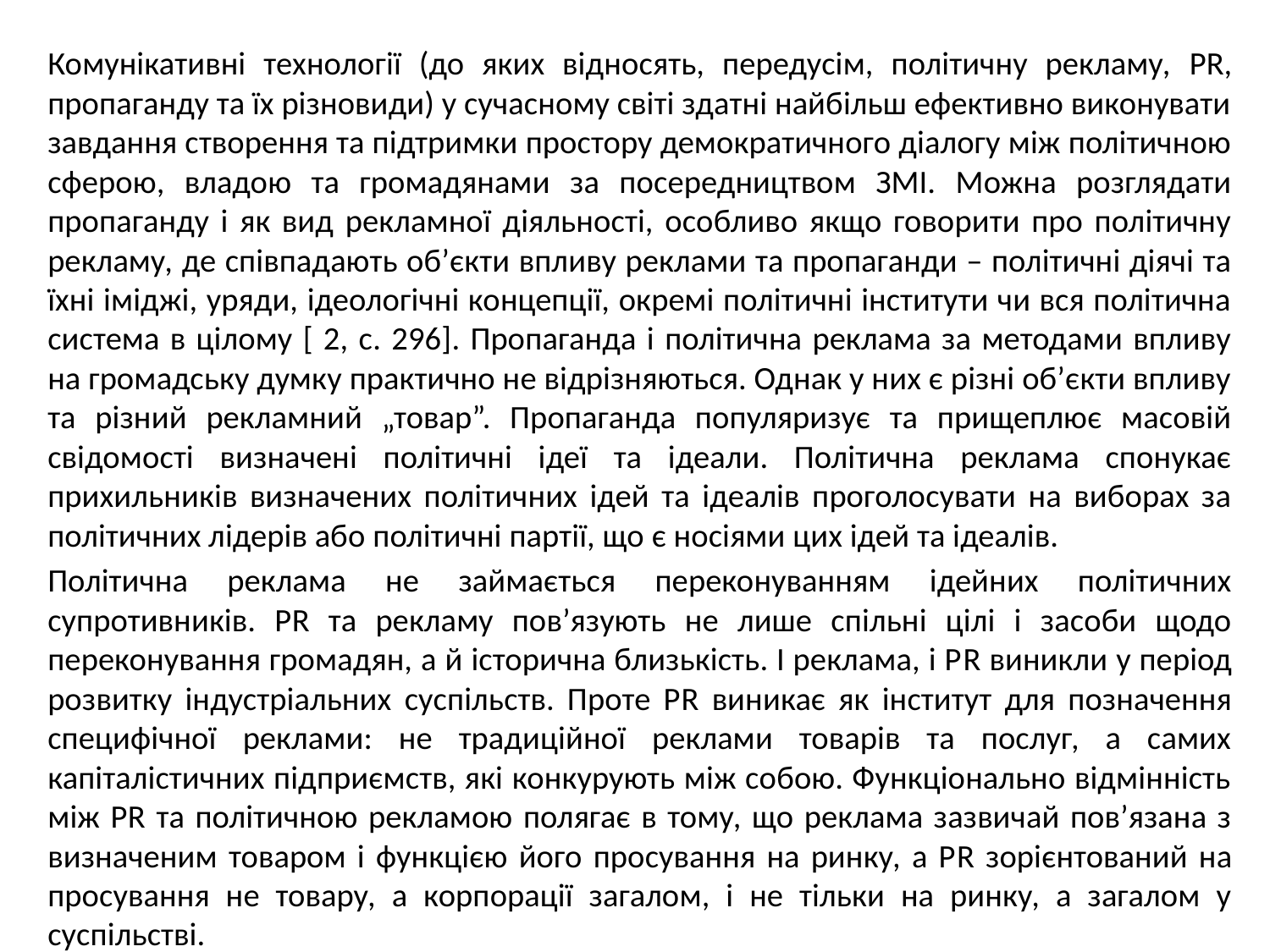

Комунікативні технології (до яких відносять, передусім, політичну рекламу, PR, пропаганду та їх різновиди) у сучасному світі здатні найбільш ефективно виконувати завдання створення та підтримки простору демократичного діалогу між політичною сферою, владою та громадянами за посередництвом ЗМІ. Можна розглядати пропаганду і як вид рекламної діяльності, особливо якщо говорити про політичну рекламу, де співпадають об’єкти впливу реклами та пропаганди – політичні діячі та їхні іміджі, уряди, ідеологічні концепції, окремі політичні інститути чи вся політична система в цілому [ 2, с. 296]. Пропаганда і політична реклама за методами впливу на громадську думку практично не відрізняються. Однак у них є різні об’єкти впливу та різний рекламний „товар”. Пропаганда популяризує та прищеплює масовій свідомості визначені політичні ідеї та ідеали. Політична реклама спонукає прихильників визначених політичних ідей та ідеалів проголосувати на виборах за політичних лідерів або політичні партії, що є носіями цих ідей та ідеалів.
Політична реклама не займається переконуванням ідейних політичних супротивників. РR та рекламу пов’язують не лише спільні цілі і засоби щодо переконування громадян, а й історична близькість. І реклама, і РR виникли у період розвитку індустріальних суспільств. Проте РR виникає як інститут для позначення специфічної реклами: не традиційної реклами товарів та послуг, а самих капіталістичних підприємств, які конкурують між собою. Функціонально відмінність між РR та політичною рекламою полягає в тому, що реклама зазвичай пов’язана з визначеним товаром і функцією його просування на ринку, а РR зорієнтований на просування не товару, а корпорації загалом, і не тільки на ринку, а загалом у суспільстві.